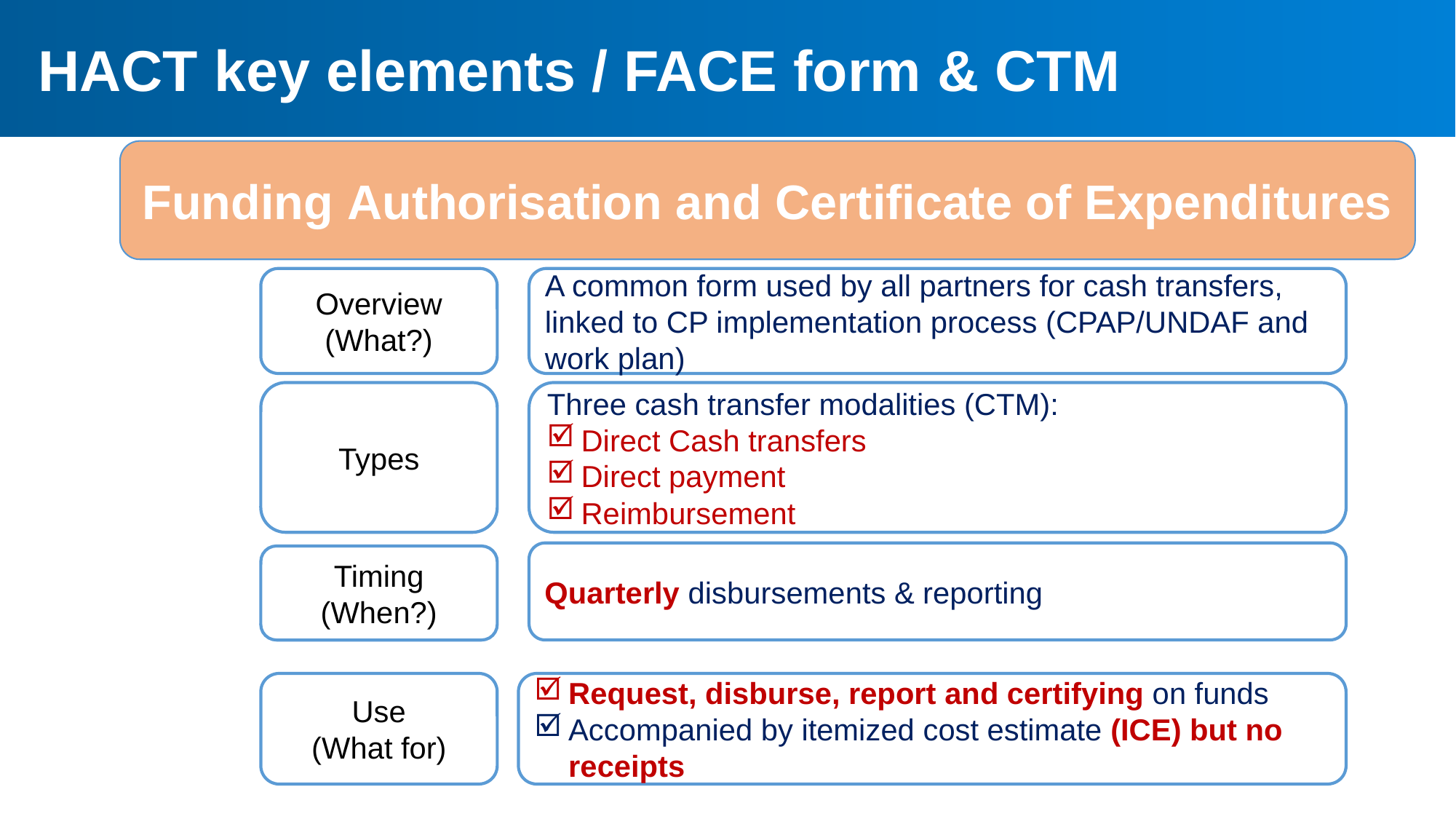

# HACT key elements / FACE form & CTM
Funding Authorisation and Certificate of Expenditures
Overview
(What?)
A common form used by all partners for cash transfers, linked to CP implementation process (CPAP/UNDAF and work plan)
Three cash transfer modalities (CTM):
Direct Cash transfers
Direct payment
Reimbursement
Types
Quarterly disbursements & reporting
Timing
(When?)
Use
(What for)
Request, disburse, report and certifying on funds
Accompanied by itemized cost estimate (ICE) but no receipts